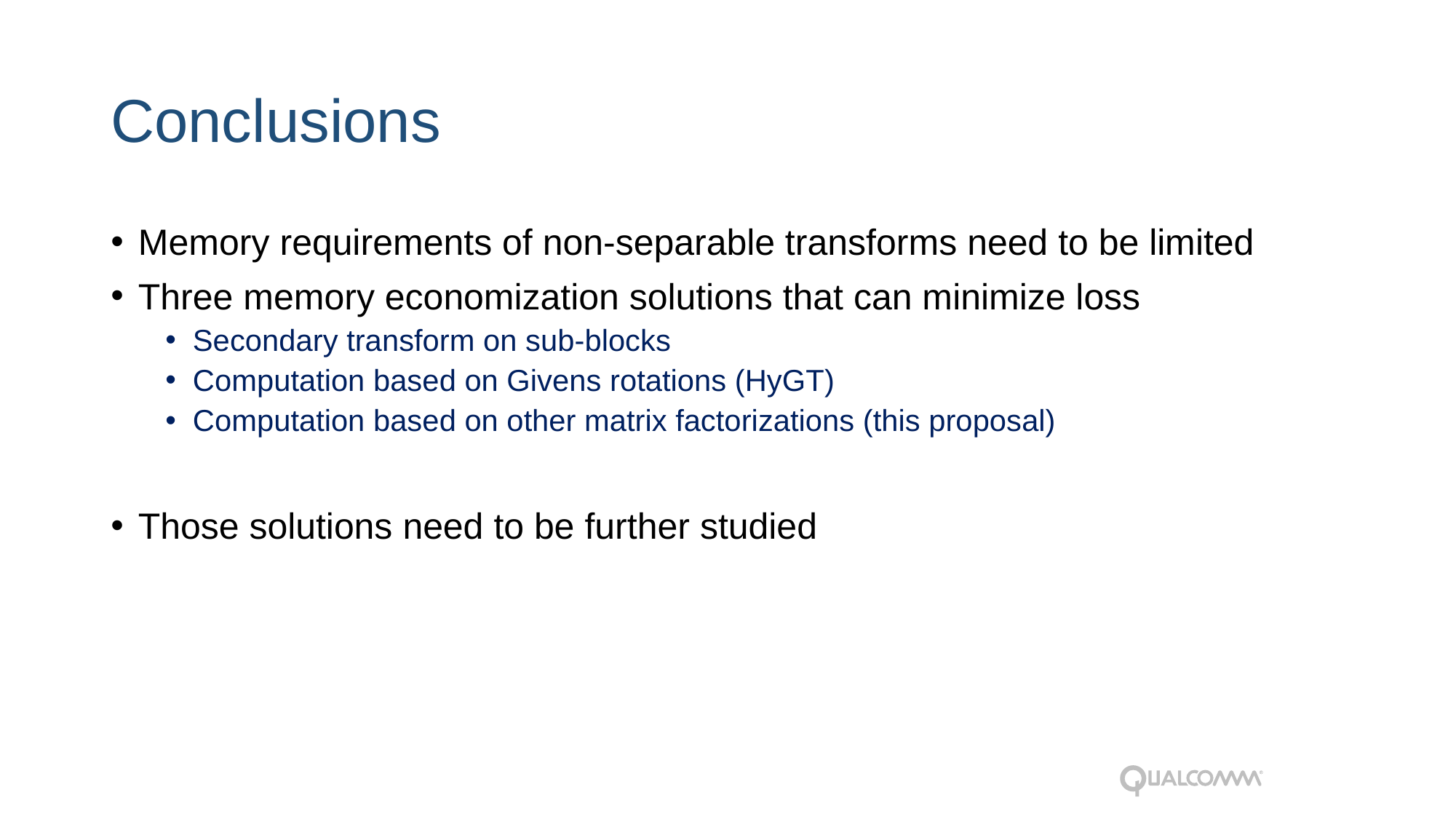

# Conclusions
Memory requirements of non-separable transforms need to be limited
Three memory economization solutions that can minimize loss
Secondary transform on sub-blocks
Computation based on Givens rotations (HyGT)
Computation based on other matrix factorizations (this proposal)

Those solutions need to be further studied